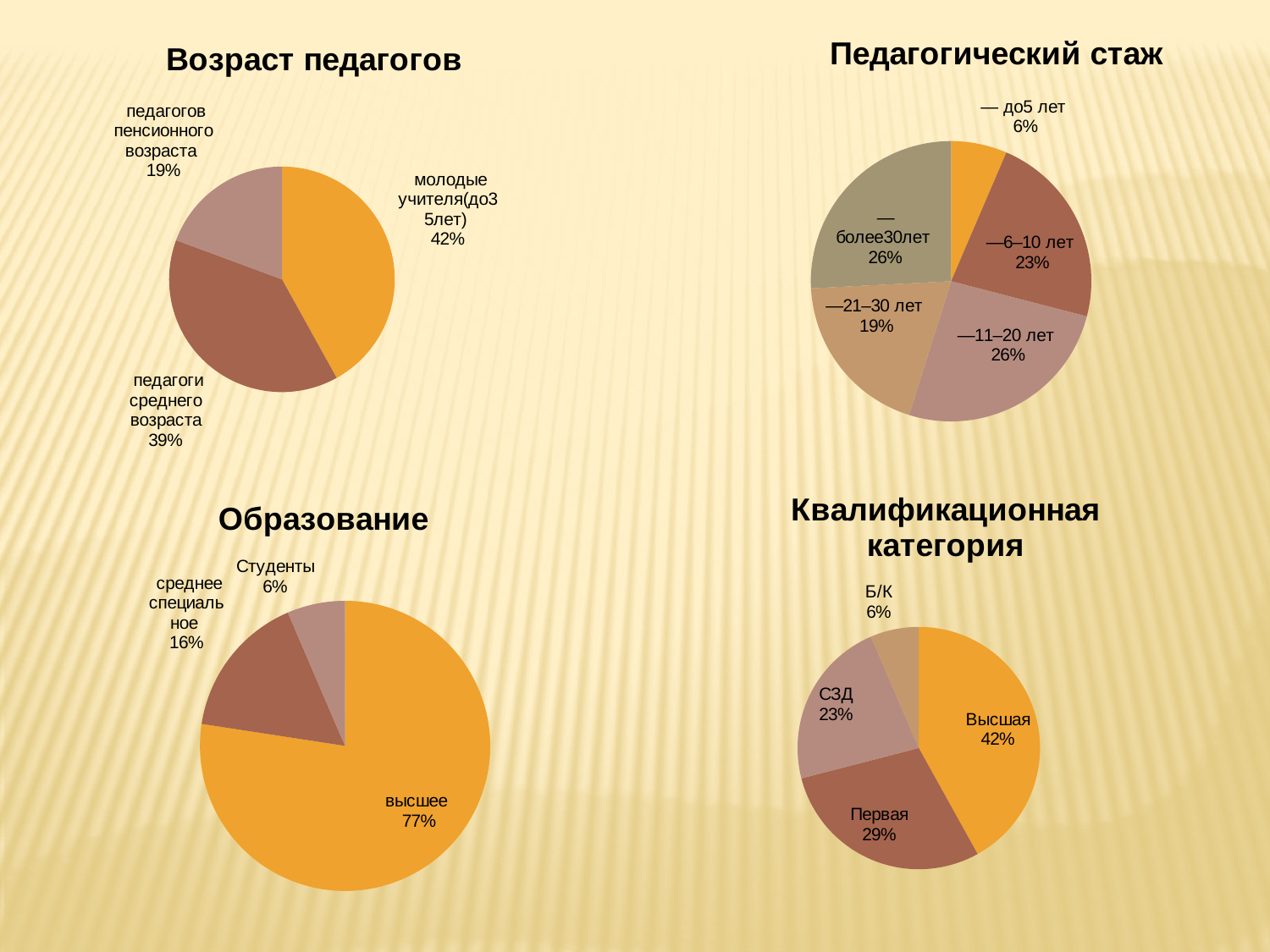

### Chart: Возраст педагогов

| Category |  |
|---|---|
|  молодые учителя(до35лет)  | 13.0 |
|  педагоги среднего возраста | 12.0 |
|  педагогов пенсионного возраста  | 6.0 |

### Chart: Педагогический стаж

| Category |  |
|---|---|
| — до5 лет  | 2.0 |
| —6–10 лет  | 7.0 |
| —11–20 лет  | 8.0 |
| —21–30 лет  | 6.0 |
| — более30лет  | 8.0 |

### Chart: Квалификационная категория

| Category |  |
|---|---|
| Высшая | 13.0 |
| Первая | 9.0 |
| СЗД | 7.0 |
| Б/К | 2.0 |

### Chart: Образование

| Category |  |
|---|---|
|  высшее   | 24.0 |
|  среднее специальное  | 5.0 |
| Студенты | 2.0 |